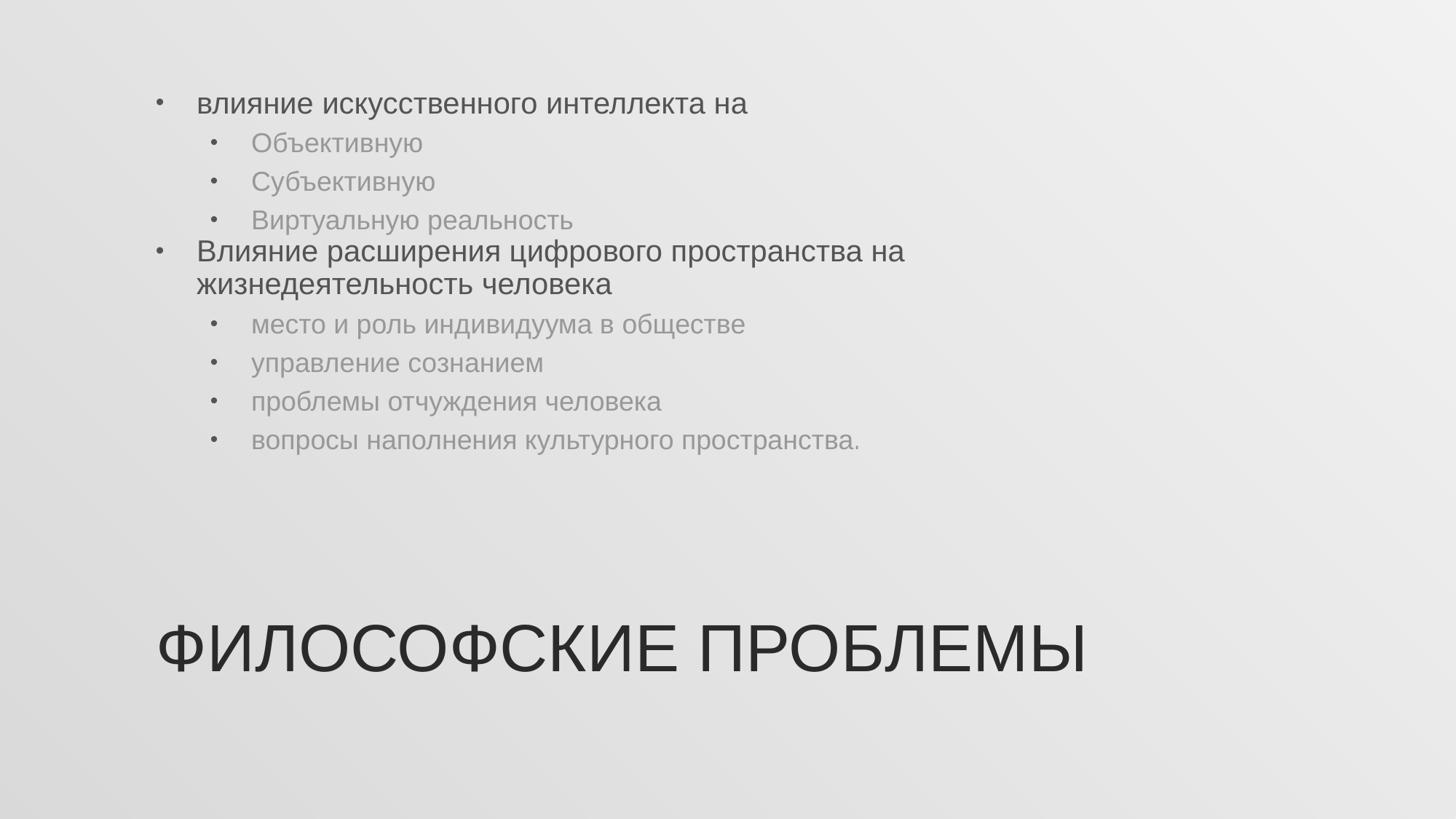

влияние искусственного интеллекта на
Объективную
Субъективную
Виртуальную реальность
Влияние расширения цифрового пространства на жизнедеятельность человека
место и роль индивидуума в обществе
управление сознанием
проблемы отчуждения человека
вопросы наполнения культурного пространства.

# Философские проблемы